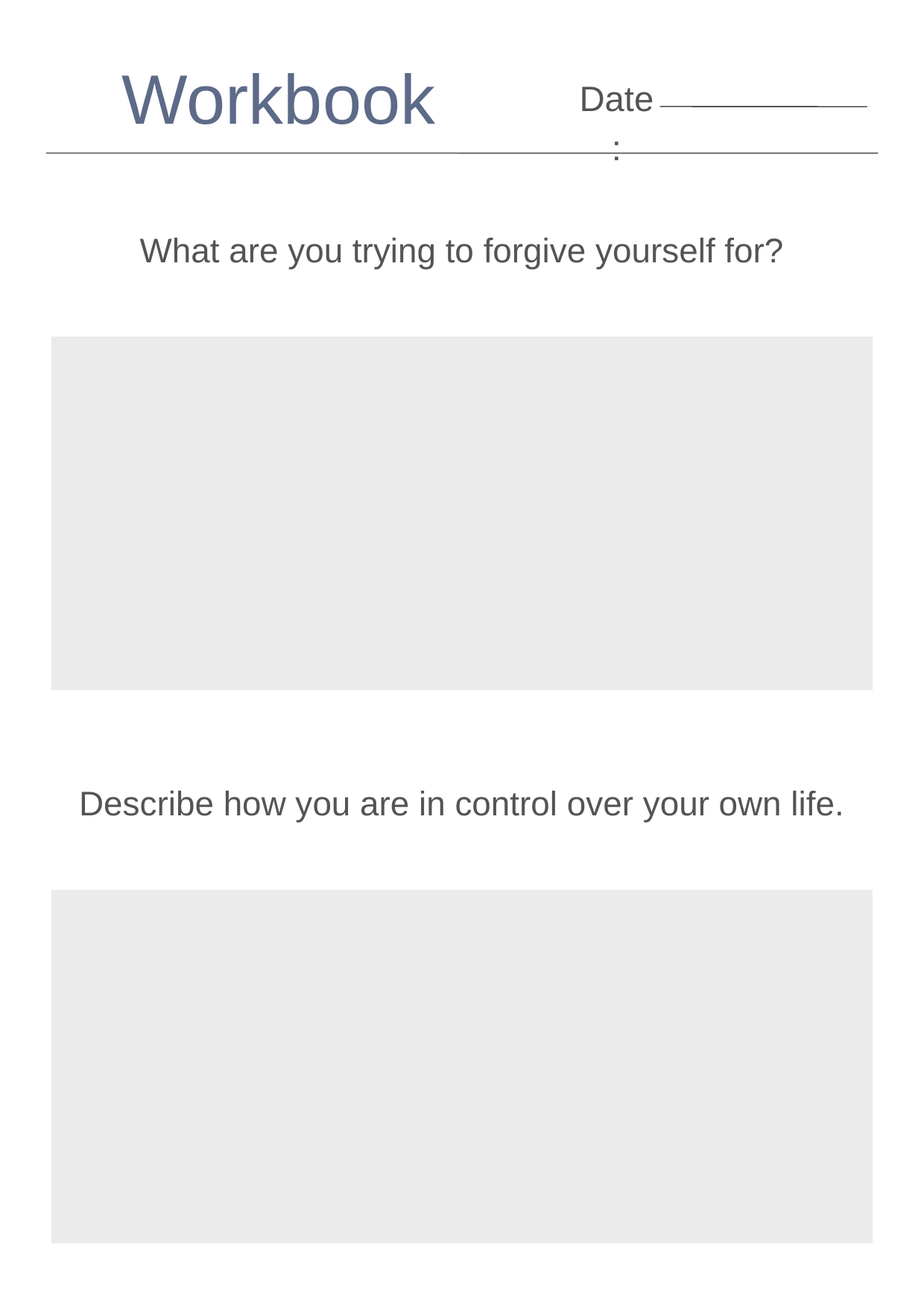

Workbook
Date:

What are you trying to forgive yourself for?

Describe how you are in control over your own life.